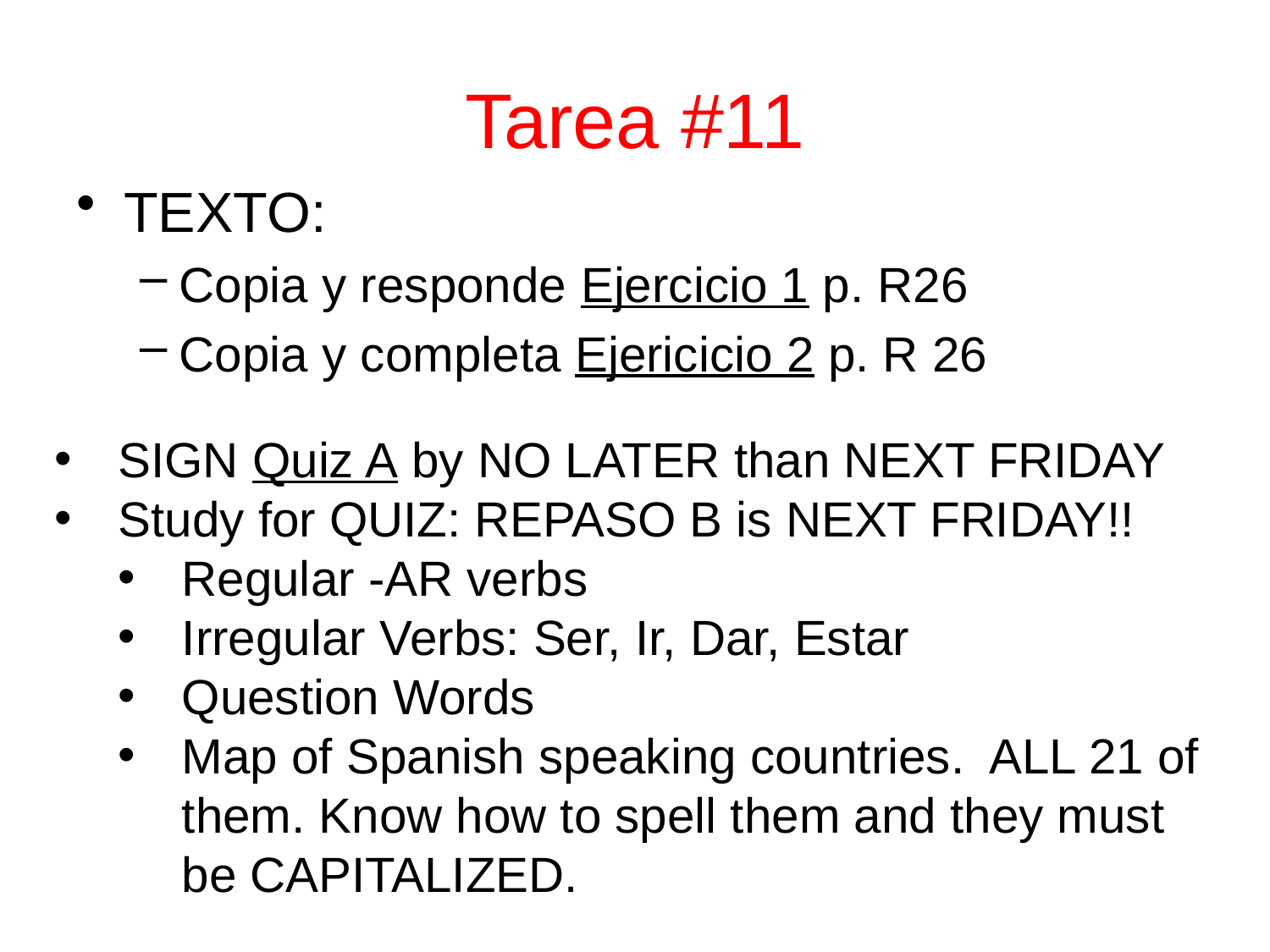

# Tarea #11
TEXTO:
Copia y responde Ejercicio 1 p. R26
Copia y completa Ejericicio 2 p. R 26
SIGN Quiz A by NO LATER than NEXT FRIDAY
Study for QUIZ: REPASO B is NEXT FRIDAY!!
Regular -AR verbs
Irregular Verbs: Ser, Ir, Dar, Estar
Question Words
Map of Spanish speaking countries.  ALL 21 of them. Know how to spell them and they must be CAPITALIZED.